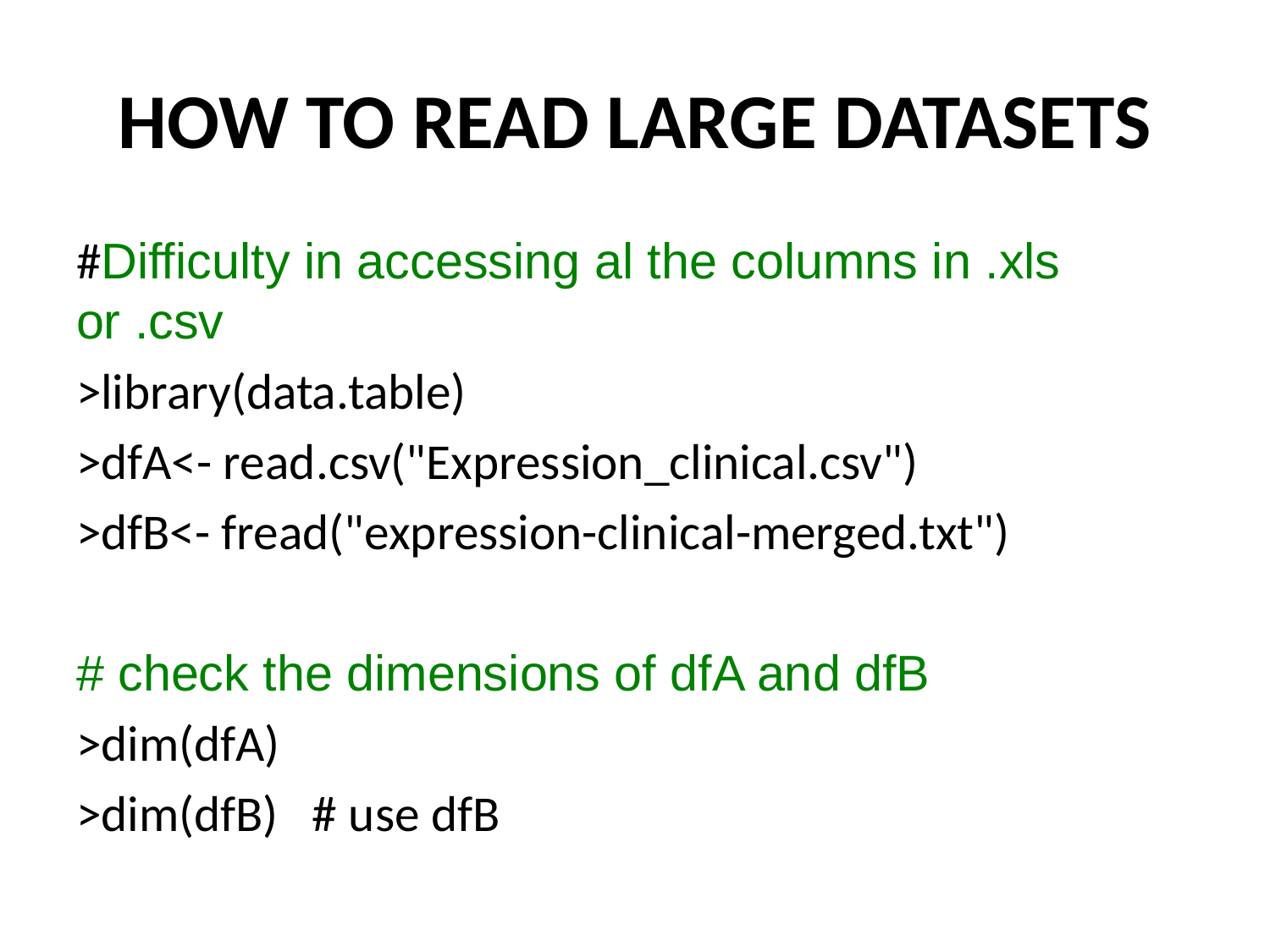

# HOW TO READ LARGE DATASETS
#Difficulty in accessing al the columns in .xls or .csv
>library(data.table)
>dfA<- read.csv("Expression_clinical.csv")
>dfB<- fread("expression-clinical-merged.txt")

# check the dimensions of dfA and dfB
>dim(dfA)
>dim(dfB)   # use dfB